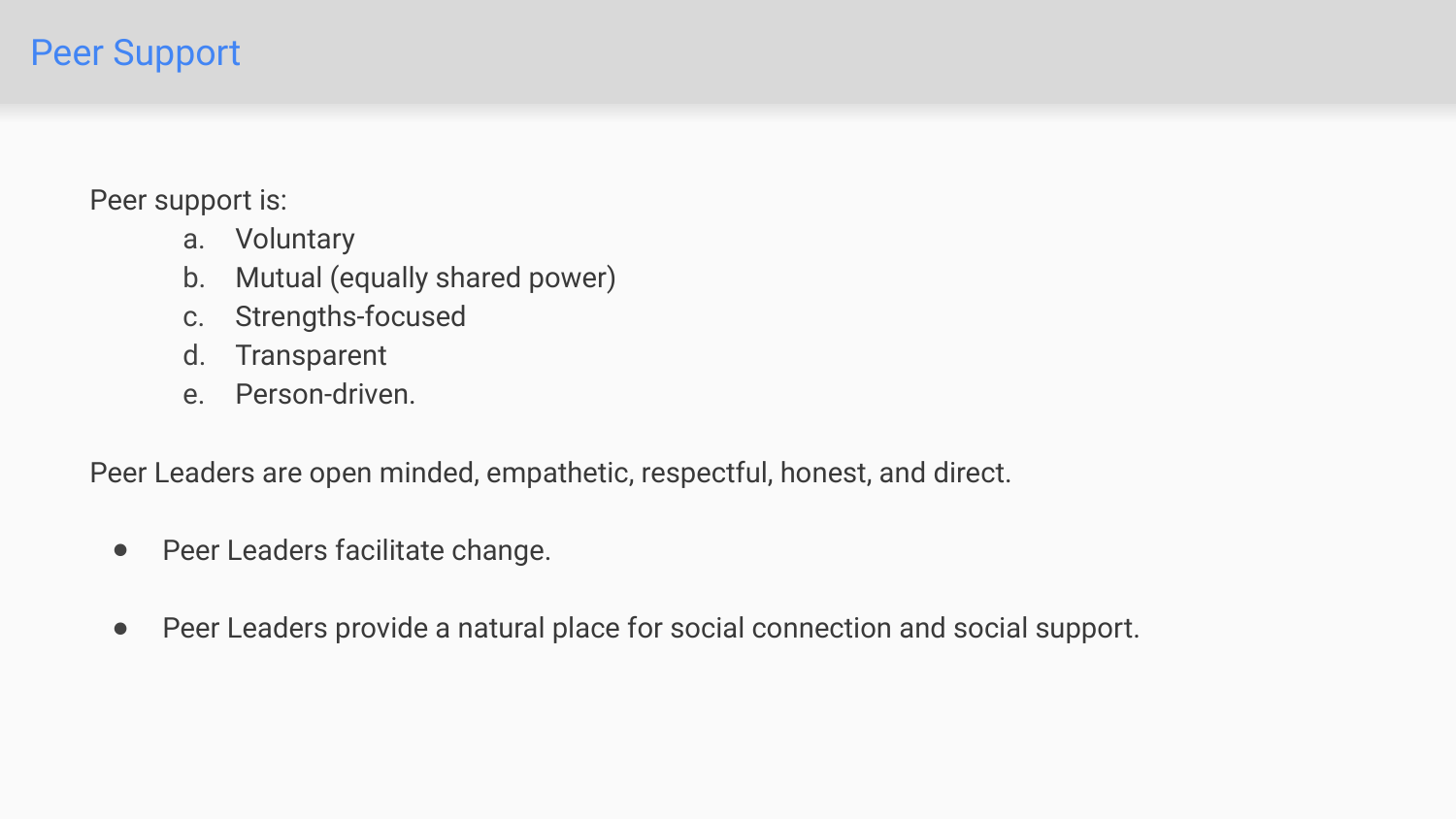

# Peer Support
Peer support is:
Voluntary
Mutual (equally shared power)
Strengths-focused
Transparent
Person-driven.

Peer Leaders are open minded, empathetic, respectful, honest, and direct.

Peer Leaders facilitate change.

Peer Leaders provide a natural place for social connection and social support.